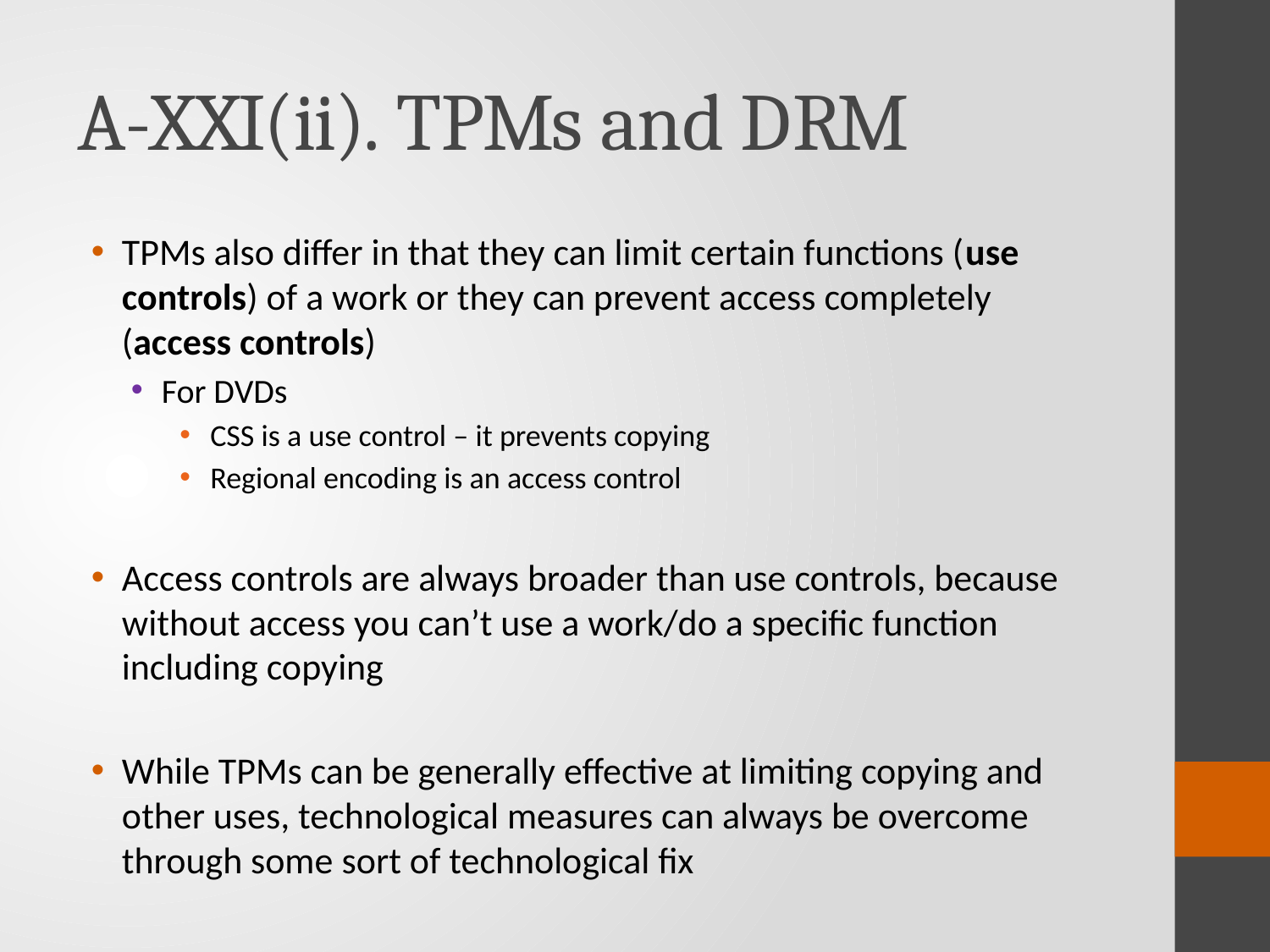

# A-XXI(ii). TPMs and DRM
TPMs also differ in that they can limit certain functions (use controls) of a work or they can prevent access completely (access controls)
For DVDs
CSS is a use control – it prevents copying
Regional encoding is an access control

Access controls are always broader than use controls, because without access you can’t use a work/do a specific function including copying

While TPMs can be generally effective at limiting copying and other uses, technological measures can always be overcome through some sort of technological fix